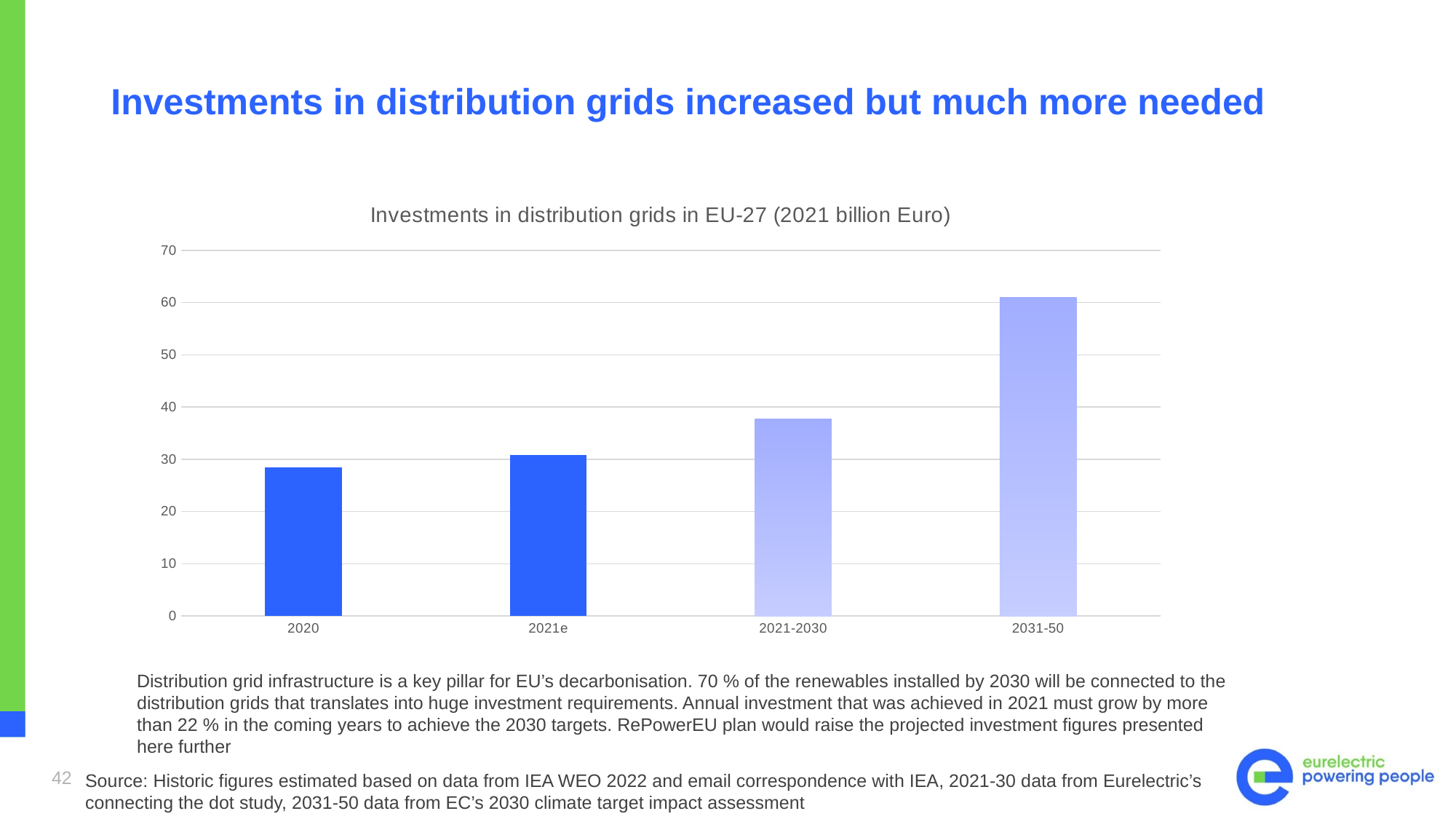

# Investments in distribution grids increased but much more needed

### Chart: Investments in distribution grids in EU-27 (2021 billion Euro)

| Category | Investments in distribution grids |
|---|---|
| 2020 | 28.40957131986133 |
| 2021e | 30.858672295711447 |
| 2021-2030 | 37.74 |
| 2031-50 | 61.050000000000004 |
Distribution grid infrastructure is a key pillar for EU’s decarbonisation. 70 % of the renewables installed by 2030 will be connected to the distribution grids that translates into huge investment requirements. Annual investment that was achieved in 2021 must grow by more than 22 % in the coming years to achieve the 2030 targets. RePowerEU plan would raise the projected investment figures presented here further
42
Source: Historic figures estimated based on data from IEA WEO 2022 and email correspondence with IEA, 2021-30 data from Eurelectric’s connecting the dot study, 2031-50 data from EC’s 2030 climate target impact assessment